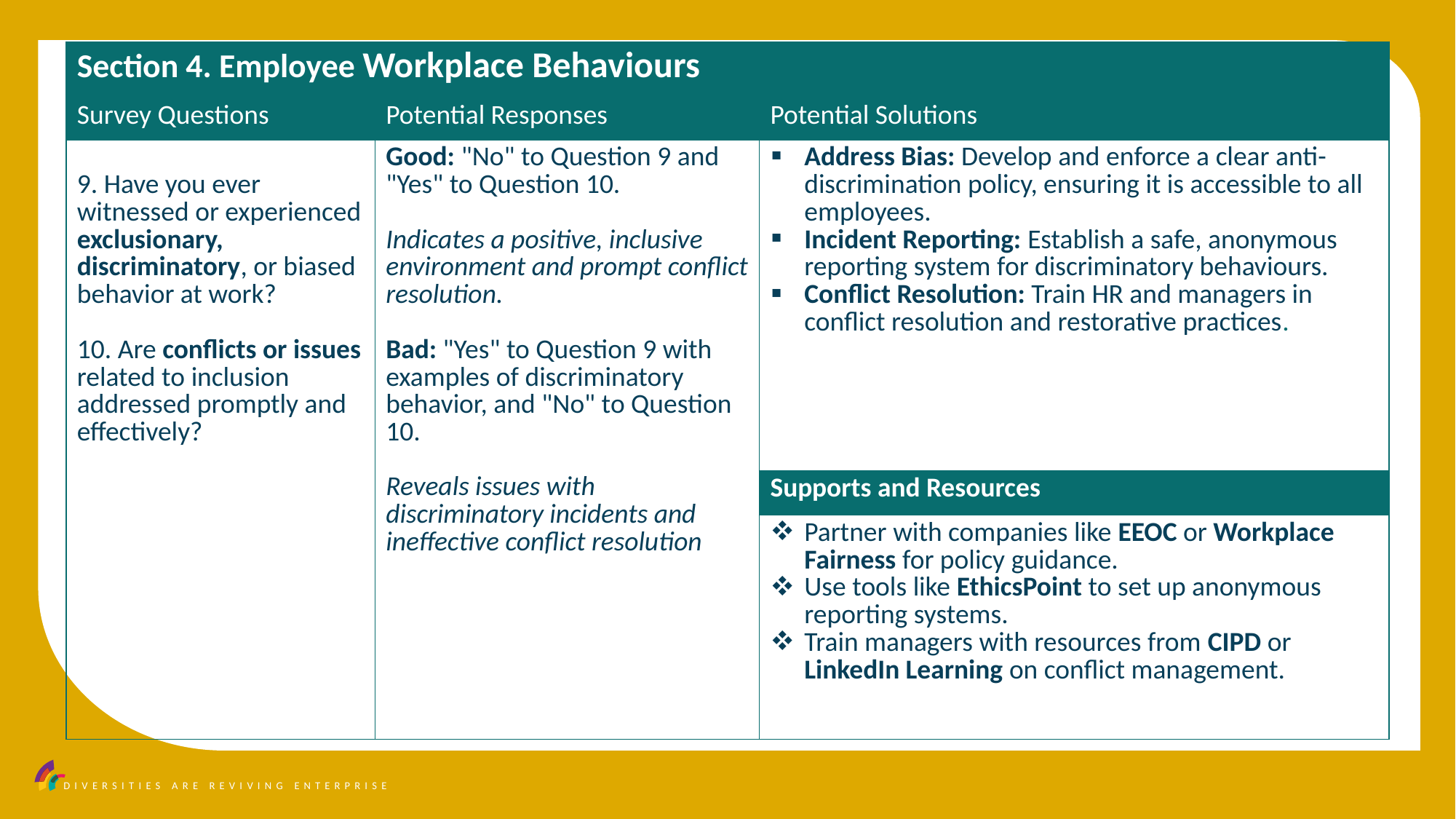

| Section 4. Employee Workplace Behaviours |  |  |
| --- | --- | --- |
| Survey Questions | Potential Responses | Potential Solutions |
| 9. Have you ever witnessed or experienced exclusionary, discriminatory, or biased behavior at work? 10. Are conflicts or issues related to inclusion addressed promptly and effectively? | Good: "No" to Question 9 and "Yes" to Question 10. Indicates a positive, inclusive environment and prompt conflict resolution. Bad: "Yes" to Question 9 with examples of discriminatory behavior, and "No" to Question 10. Reveals issues with discriminatory incidents and ineffective conflict resolution | Address Bias: Develop and enforce a clear anti-discrimination policy, ensuring it is accessible to all employees. Incident Reporting: Establish a safe, anonymous reporting system for discriminatory behaviours. Conflict Resolution: Train HR and managers in conflict resolution and restorative practices. |
|  |  | Supports and Resources |
|  |  | Partner with companies like EEOC or Workplace Fairness for policy guidance. Use tools like EthicsPoint to set up anonymous reporting systems. Train managers with resources from CIPD or LinkedIn Learning on conflict management. |